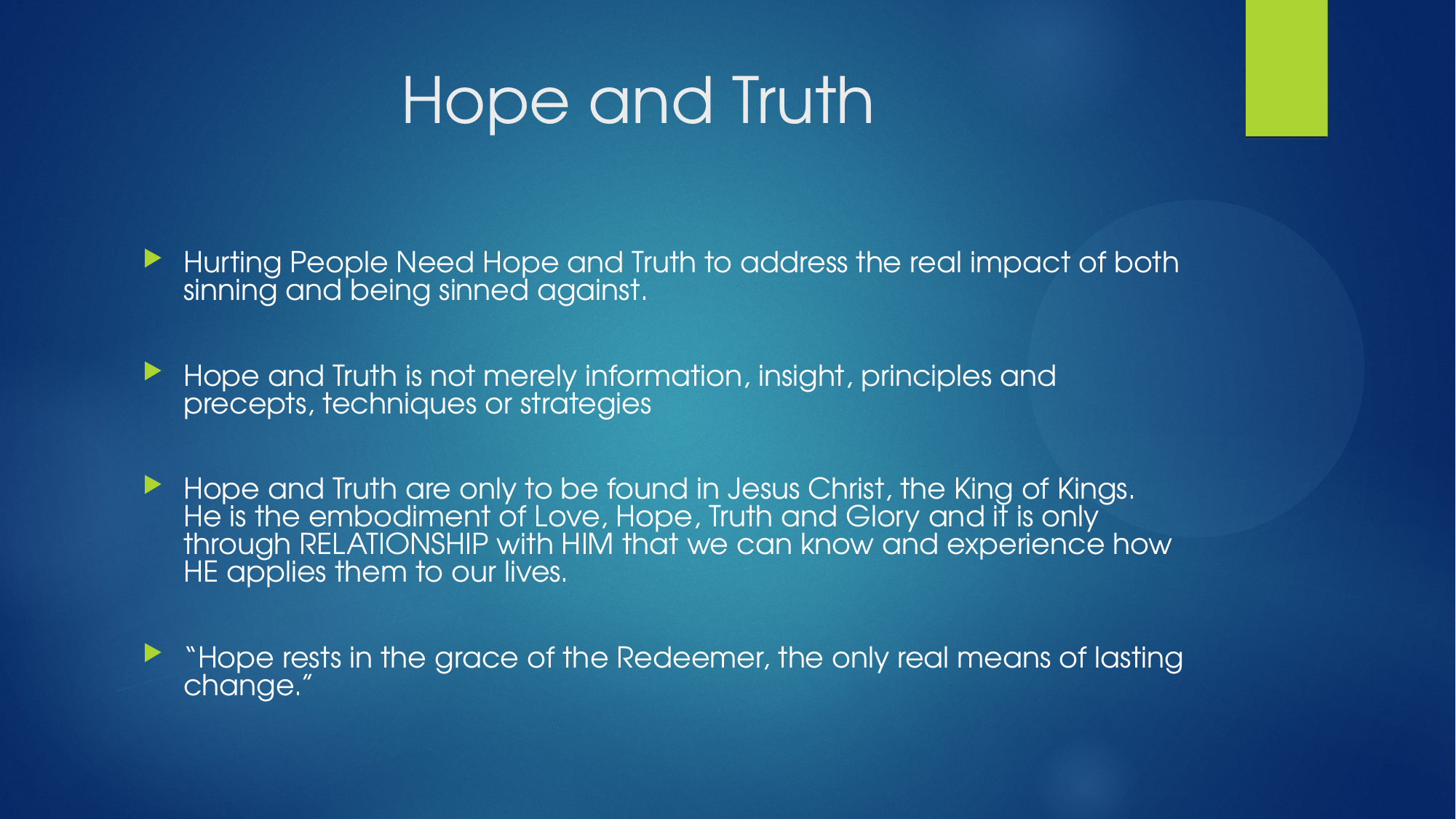

# Hope and Truth
Hurting People Need Hope and Truth to address the real impact of both sinning and being sinned against.

Hope and Truth is not merely information, insight, principles and precepts, techniques or strategies

Hope and Truth are only to be found in Jesus Christ, the King of Kings.  He is the embodiment of Love, Hope, Truth and Glory and it is only through RELATIONSHIP with HIM that we can know and experience how HE applies them to our lives.

“Hope rests in the grace of the Redeemer, the only real means of lasting change.”